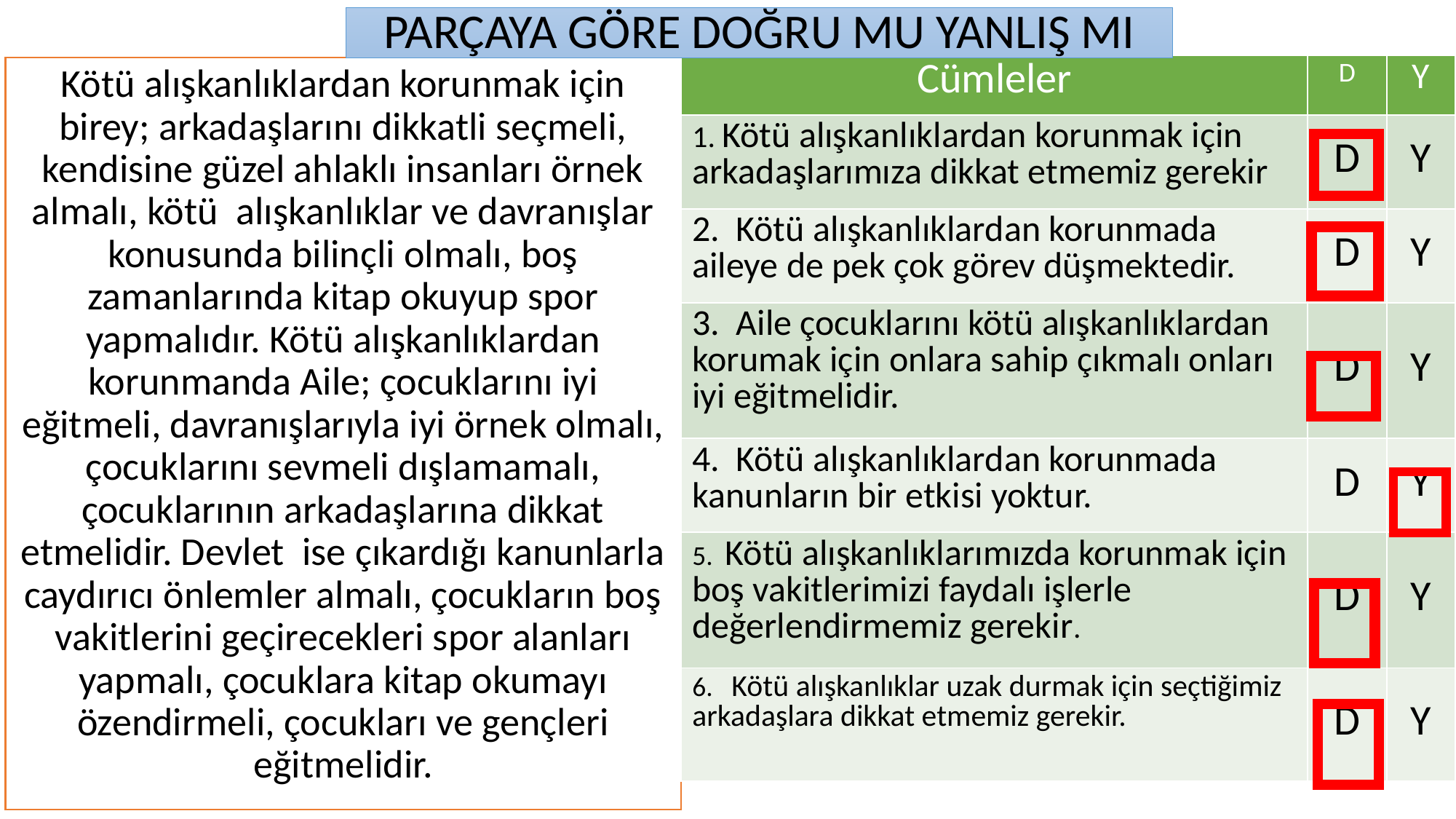

# PARÇAYA GÖRE DOĞRU MU YANLIŞ MI
| Cümleler | D | Y |
| --- | --- | --- |
| 1. Kötü alışkanlıklardan korunmak için arkadaşlarımıza dikkat etmemiz gerekir | D | Y |
| 2. Kötü alışkanlıklardan korunmada aileye de pek çok görev düşmektedir. | D | Y |
| 3. Aile çocuklarını kötü alışkanlıklardan korumak için onlara sahip çıkmalı onları iyi eğitmelidir. | D | Y |
| 4. Kötü alışkanlıklardan korunmada kanunların bir etkisi yoktur. | D | Y |
| 5. Kötü alışkanlıklarımızda korunmak için boş vakitlerimizi faydalı işlerle değerlendirmemiz gerekir. | D | Y |
| 6. Kötü alışkanlıklar uzak durmak için seçtiğimiz arkadaşlara dikkat etmemiz gerekir. | D | Y |
Kötü alışkanlıklardan korunmak için birey; arkadaşlarını dikkatli seçmeli, kendisine güzel ahlaklı insanları örnek almalı, kötü  alışkanlıklar ve davranışlar konusunda bilinçli olmalı, boş zamanlarında kitap okuyup spor yapmalıdır. Kötü alışkanlıklardan korunmanda Aile; çocuklarını iyi eğitmeli, davranışlarıyla iyi örnek olmalı, çocuklarını sevmeli dışlamamalı, çocuklarının arkadaşlarına dikkat etmelidir. Devlet  ise çıkardığı kanunlarla caydırıcı önlemler almalı, çocukların boş vakitlerini geçirecekleri spor alanları yapmalı, çocuklara kitap okumayı özendirmeli, çocukları ve gençleri eğitmelidir.